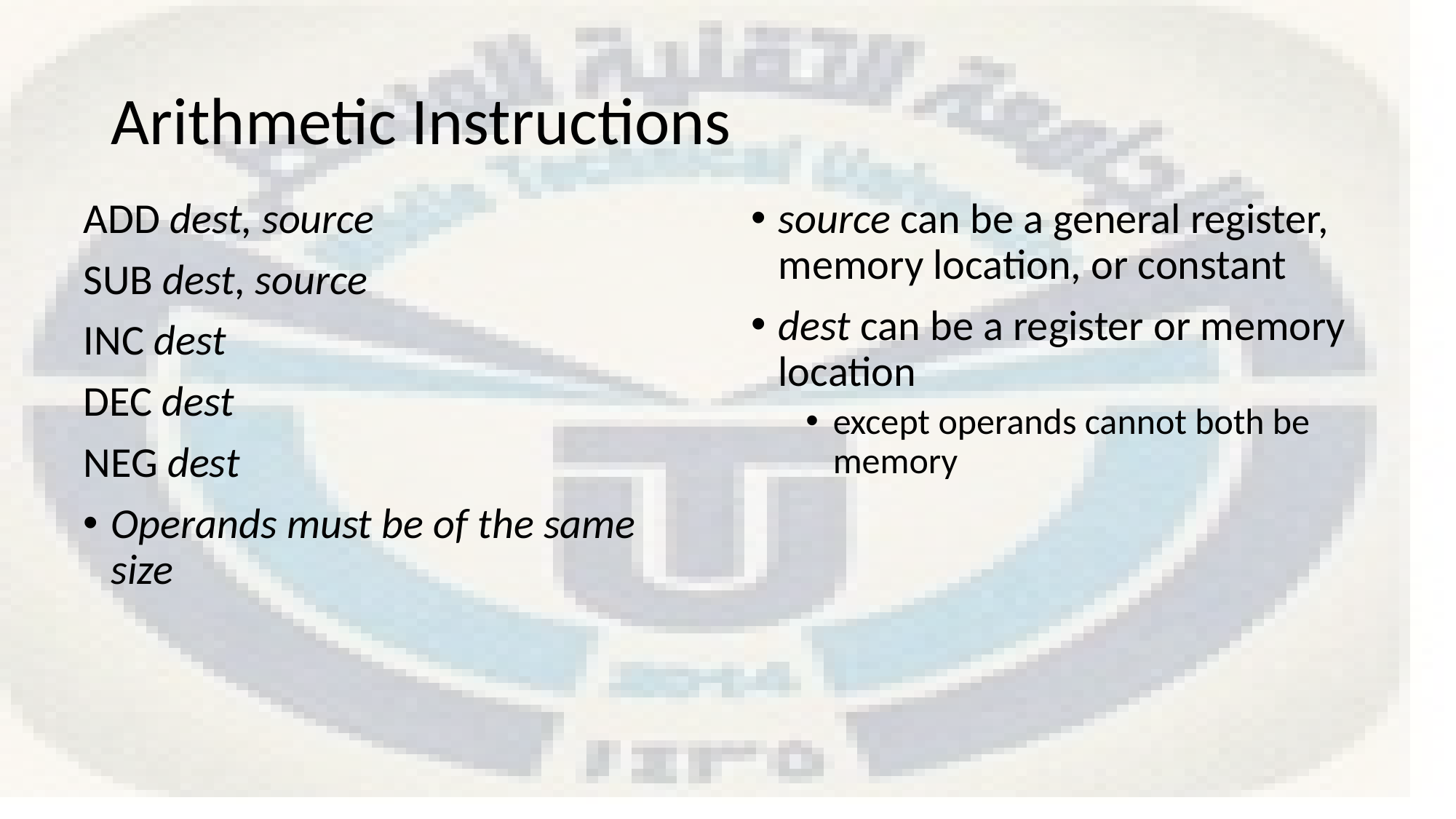

# Arithmetic Instructions
ADD dest, source
SUB dest, source
INC dest
DEC dest
NEG dest
Operands must be of the same size
source can be a general register, memory location, or constant
dest can be a register or memory location
except operands cannot both be memory